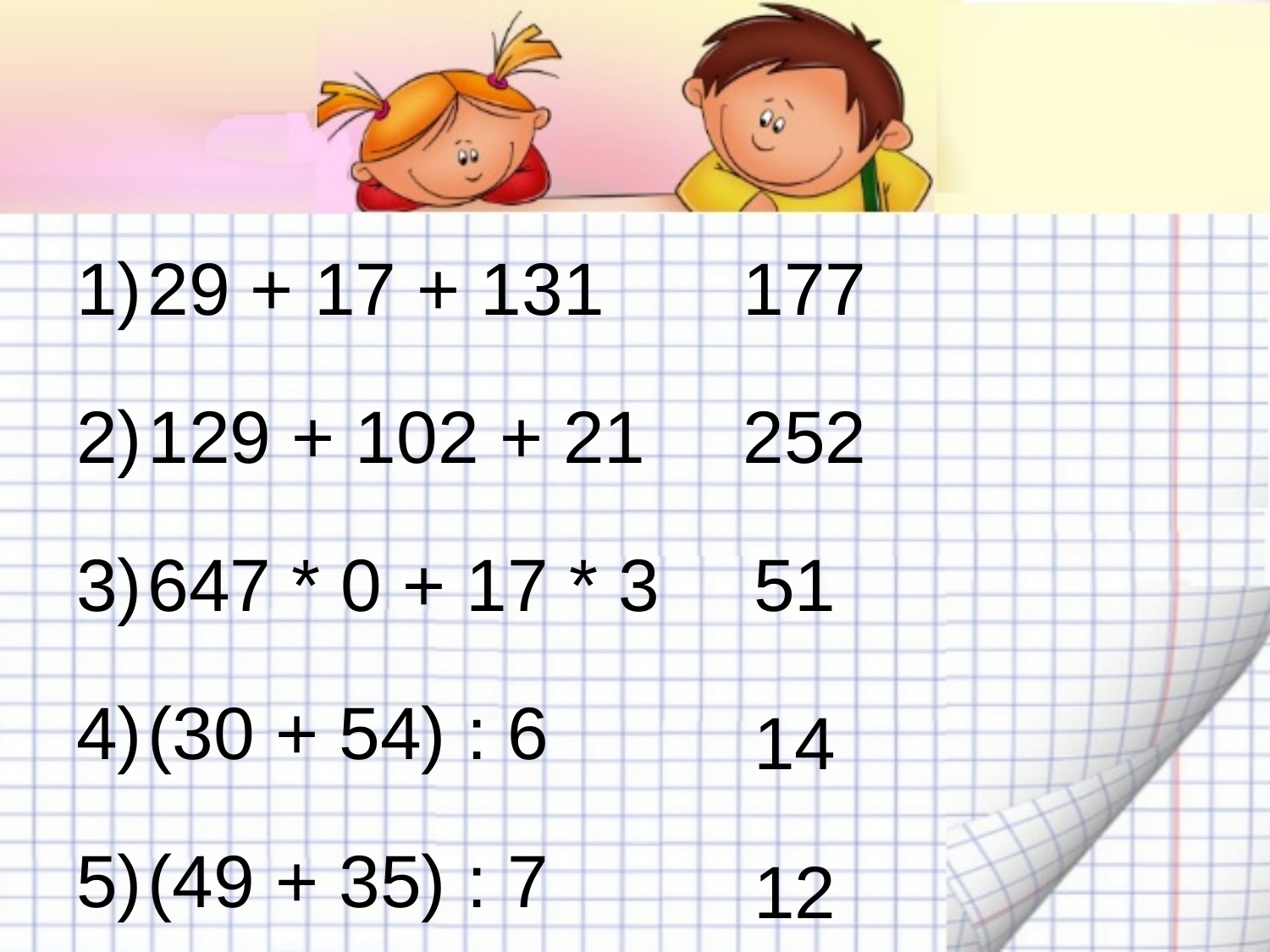

#
29 + 17 + 131
129 + 102 + 21
647 * 0 + 17 * 3
(30 + 54) : 6
(49 + 35) : 7
177
252
51
14
12